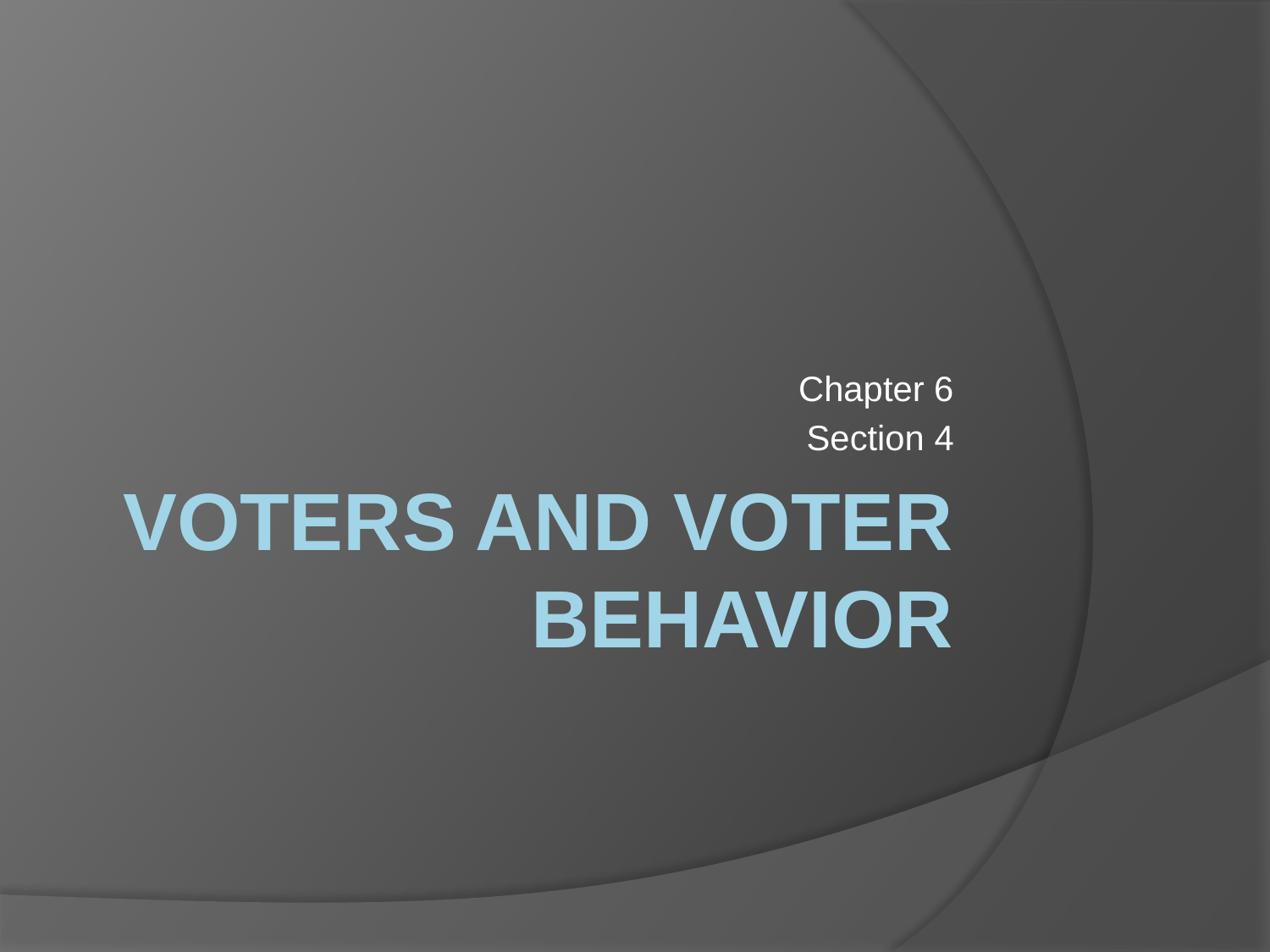

Chapter 6
Section 4
# Voters and Voter Behavior